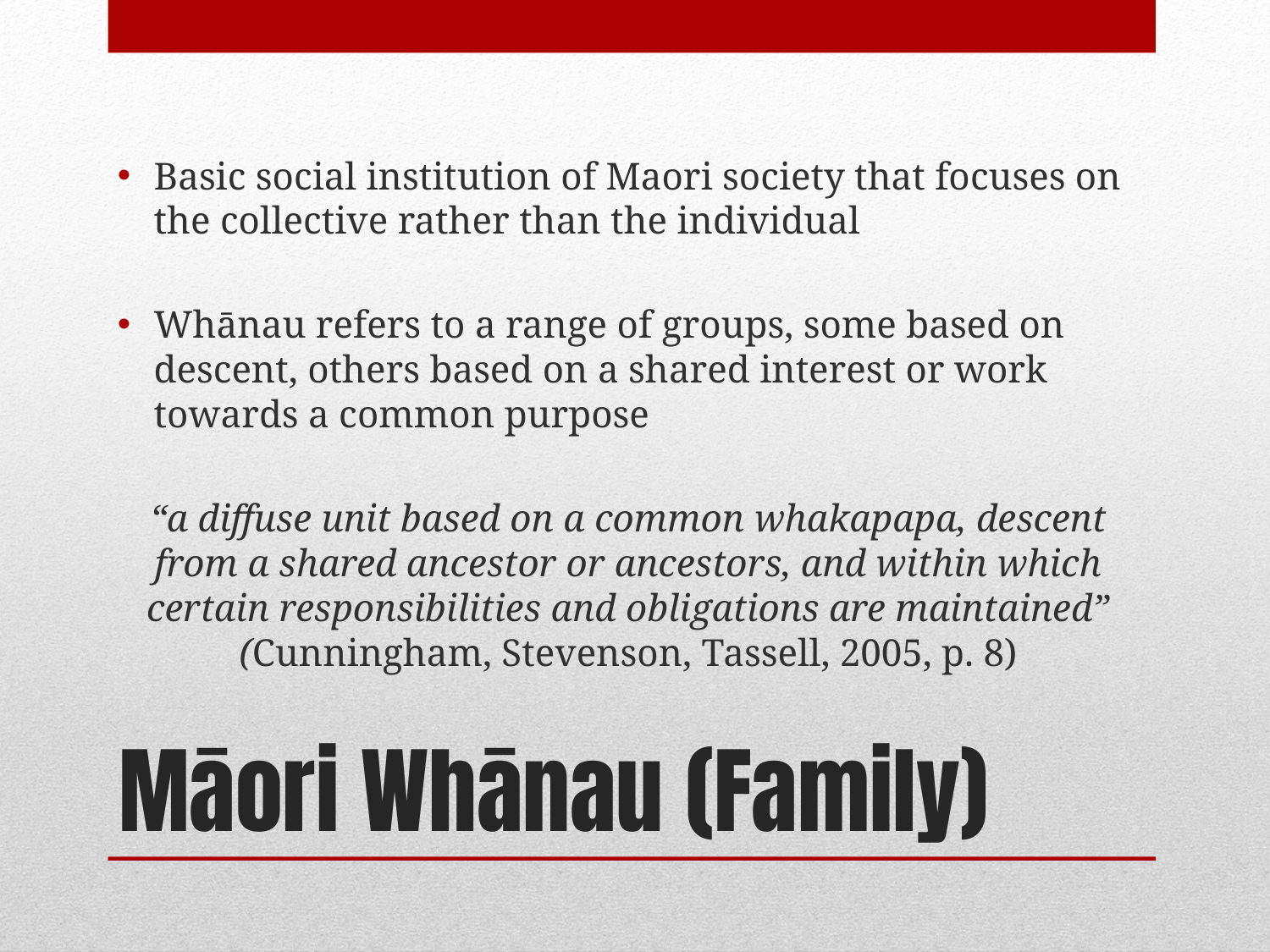

Basic social institution of Maori society that focuses on the collective rather than the individual

Whānau refers to a range of groups, some based on descent, others based on a shared interest or work towards a common purpose

“a diffuse unit based on a common whakapapa, descent from a shared ancestor or ancestors, and within which certain responsibilities and obligations are maintained” (Cunningham, Stevenson, Tassell, 2005, p. 8)

# Māori Whānau (Family)